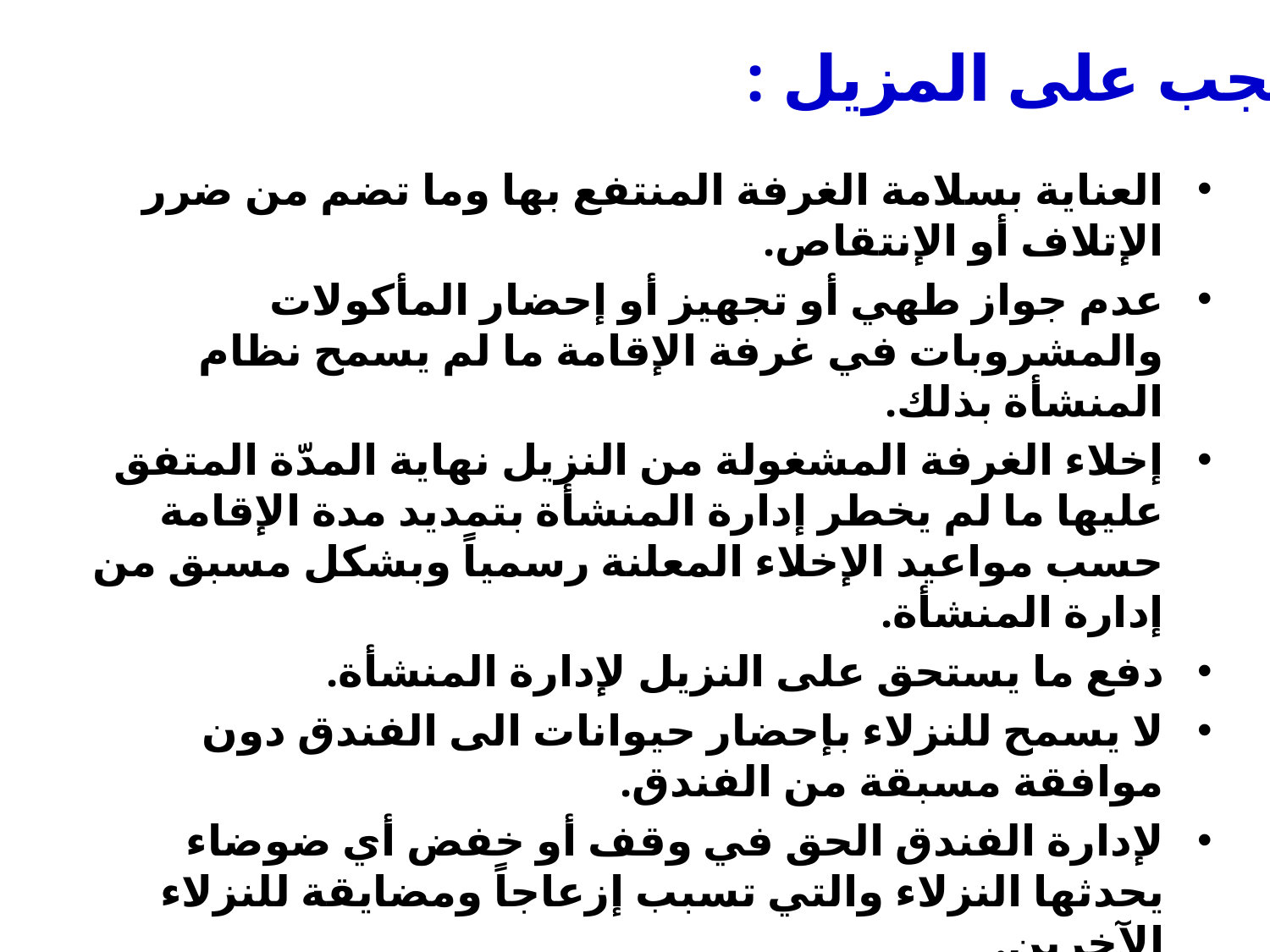

يجب على المزيل :
العناية بسلامة الغرفة المنتفع بها وما تضم من ضرر الإتلاف أو الإنتقاص.
عدم جواز طهي أو تجهيز أو إحضار المأكولات والمشروبات في غرفة الإقامة ما لم يسمح نظام المنشأة بذلك.
إخلاء الغرفة المشغولة من النزيل نهاية المدّة المتفق عليها ما لم يخطر إدارة المنشأة بتمديد مدة الإقامة حسب مواعيد الإخلاء المعلنة رسمياً وبشكل مسبق من إدارة المنشأة.
دفع ما يستحق على النزيل لإدارة المنشأة.
لا يسمح للنزلاء بإحضار حيوانات الى الفندق دون موافقة مسبقة من الفندق.
لإدارة الفندق الحق في وقف أو خفض أي ضوضاء يحدثها النزلاء والتي تسبب إزعاجاً ومضايقة للنزلاء الآخرين.
يحق لإدارة الفندق إنهاء العقود مع النزيل في حالة الخروج عن السلوك اللائق.
يلتزم الضيف بترك غرفته قبل الساعة 12 ظهراً أو أن يحجز ليوم جديد.